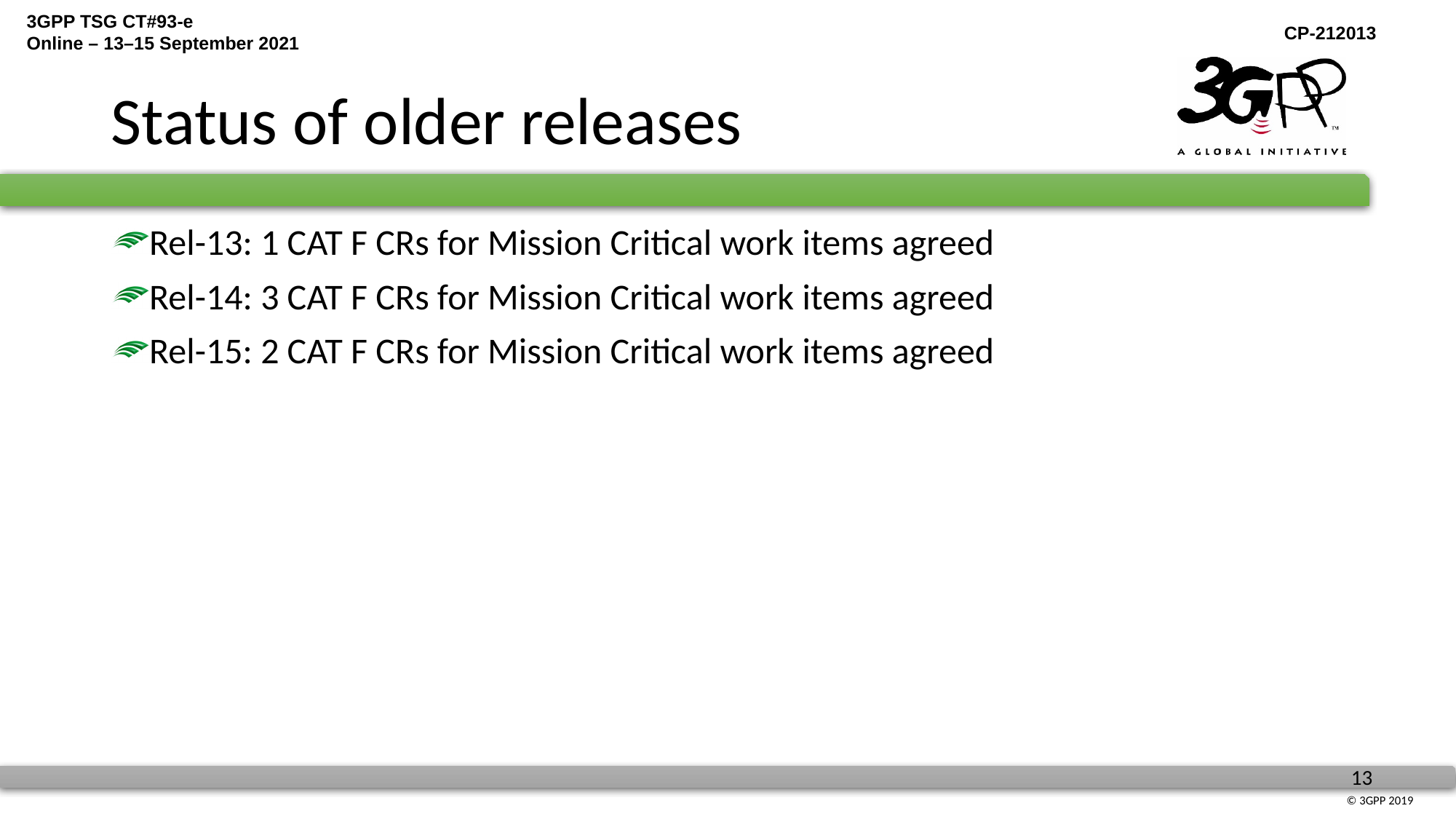

# Status of older releases
Rel-13: 1 CAT F CRs for Mission Critical work items agreed
Rel-14: 3 CAT F CRs for Mission Critical work items agreed
Rel-15: 2 CAT F CRs for Mission Critical work items agreed